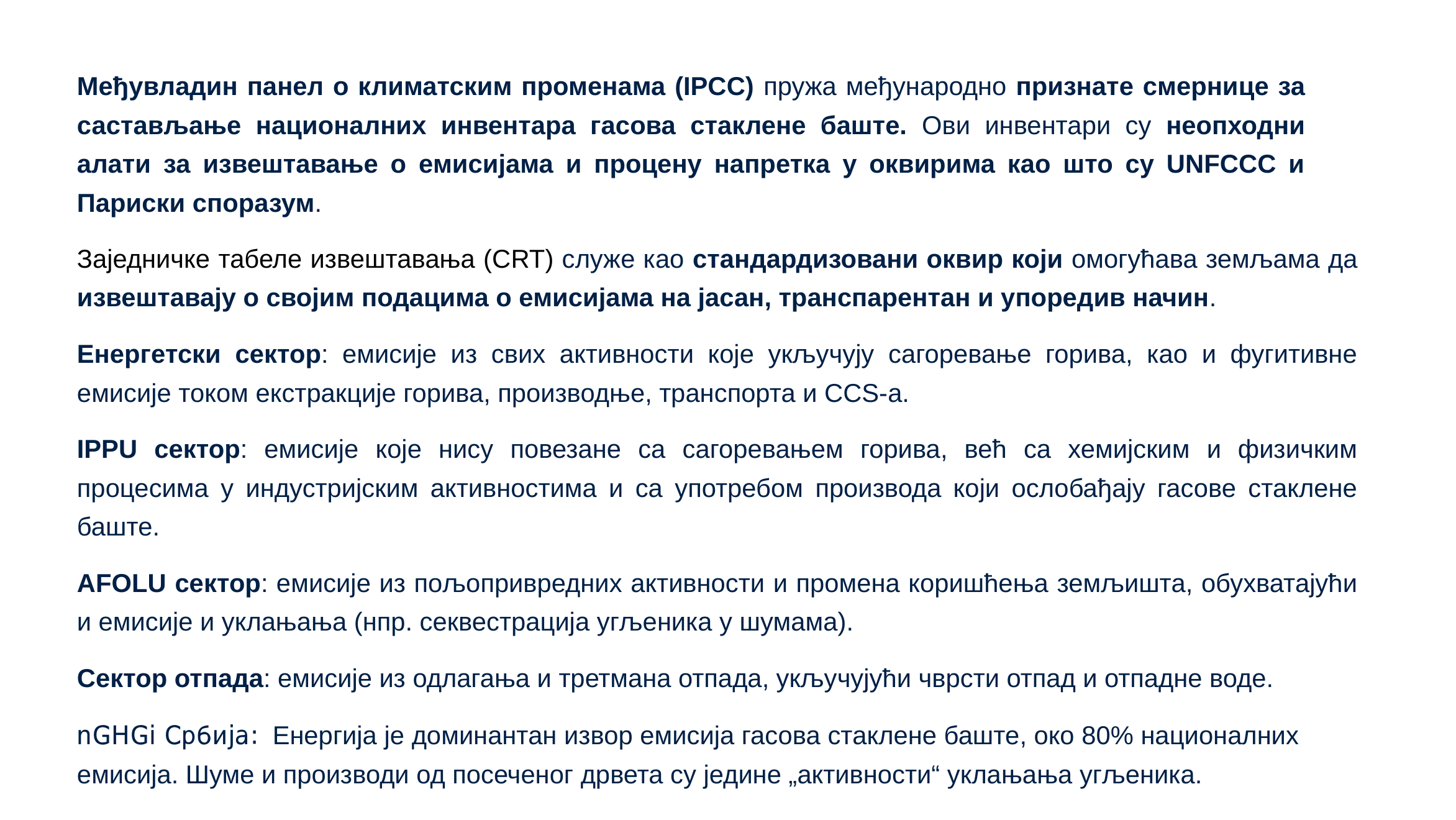

Међувладин панел о климатским променама (IPCC) пружа међународно признате смернице за састављање националних инвентара гасова стаклене баште. Ови инвентари су неопходни алати за извештавање о емисијама и процену напретка у оквирима као што су UNFCCC и Париски споразум.
Заједничке табеле извештавања (CRT) служе као стандардизовани оквир који омогућава земљама да извештавају о својим подацима о емисијама на јасан, транспарентан и упоредив начин.
Енергетски сектор: емисије из свих активности које укључују сагоревање горива, као и фугитивне емисије током екстракције горива, производње, транспорта и CCS-а.
IPPU сектор: емисије које нису повезане са сагоревањем горива, већ са хемијским и физичким процесима у индустријским активностима и са употребом производа који ослобађају гасове стаклене баште.
AFOLU сектор: емисије из пољопривредних активности и промена коришћења земљишта, обухватајући и емисије и уклањања (нпр. секвестрација угљеника у шумама).
Сектор отпада: емисије из одлагања и третмана отпада, укључујући чврсти отпад и отпадне воде.
nGHGi Србија: Енергија је доминантан извор емисија гасова стаклене баште, око 80% националних емисија. Шуме и производи од посеченог дрвета су једине „активности“ уклањања угљеника.